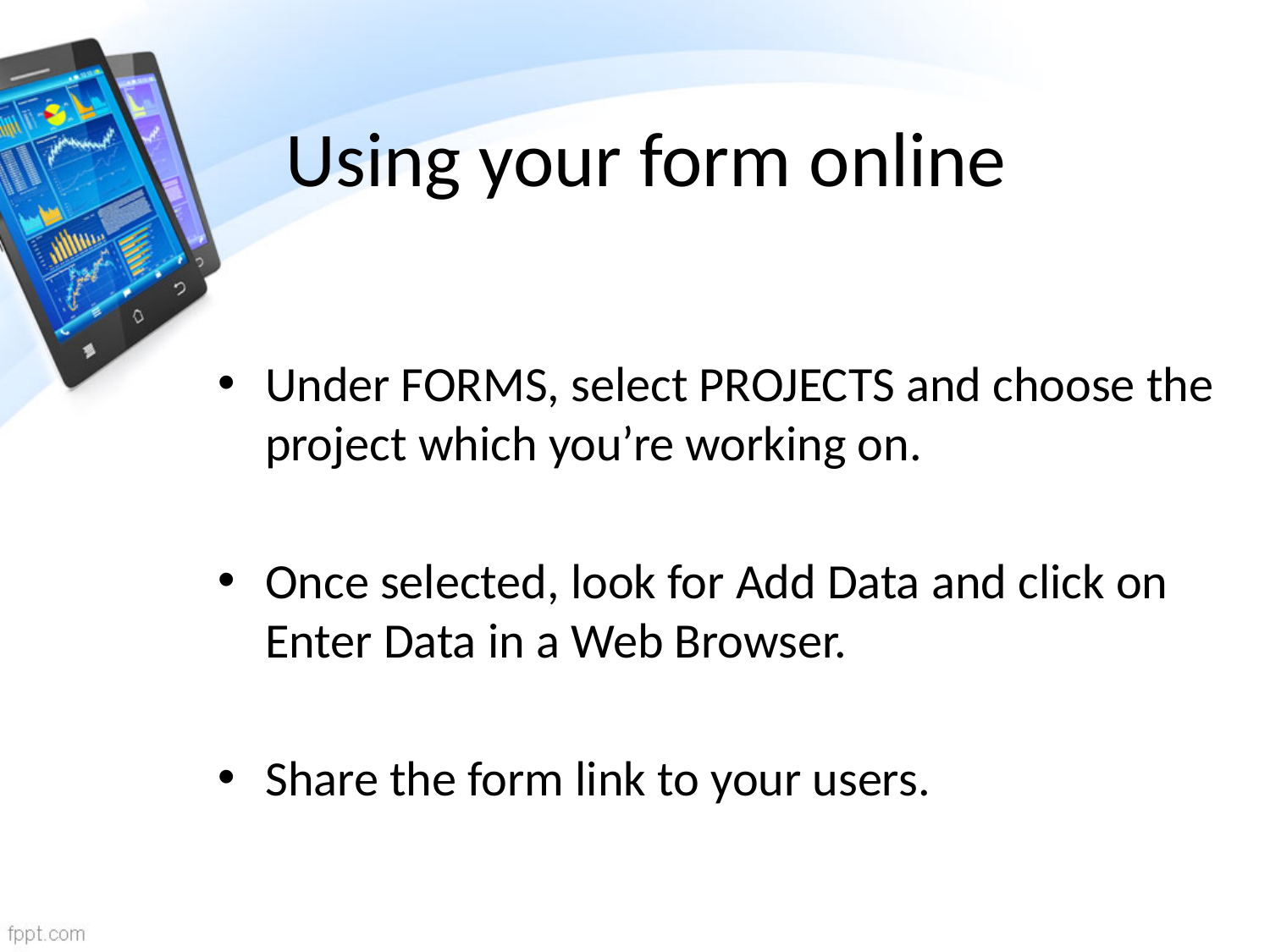

# Using your form online
Under FORMS, select PROJECTS and choose the project which you’re working on.

Once selected, look for Add Data and click on Enter Data in a Web Browser.

Share the form link to your users.